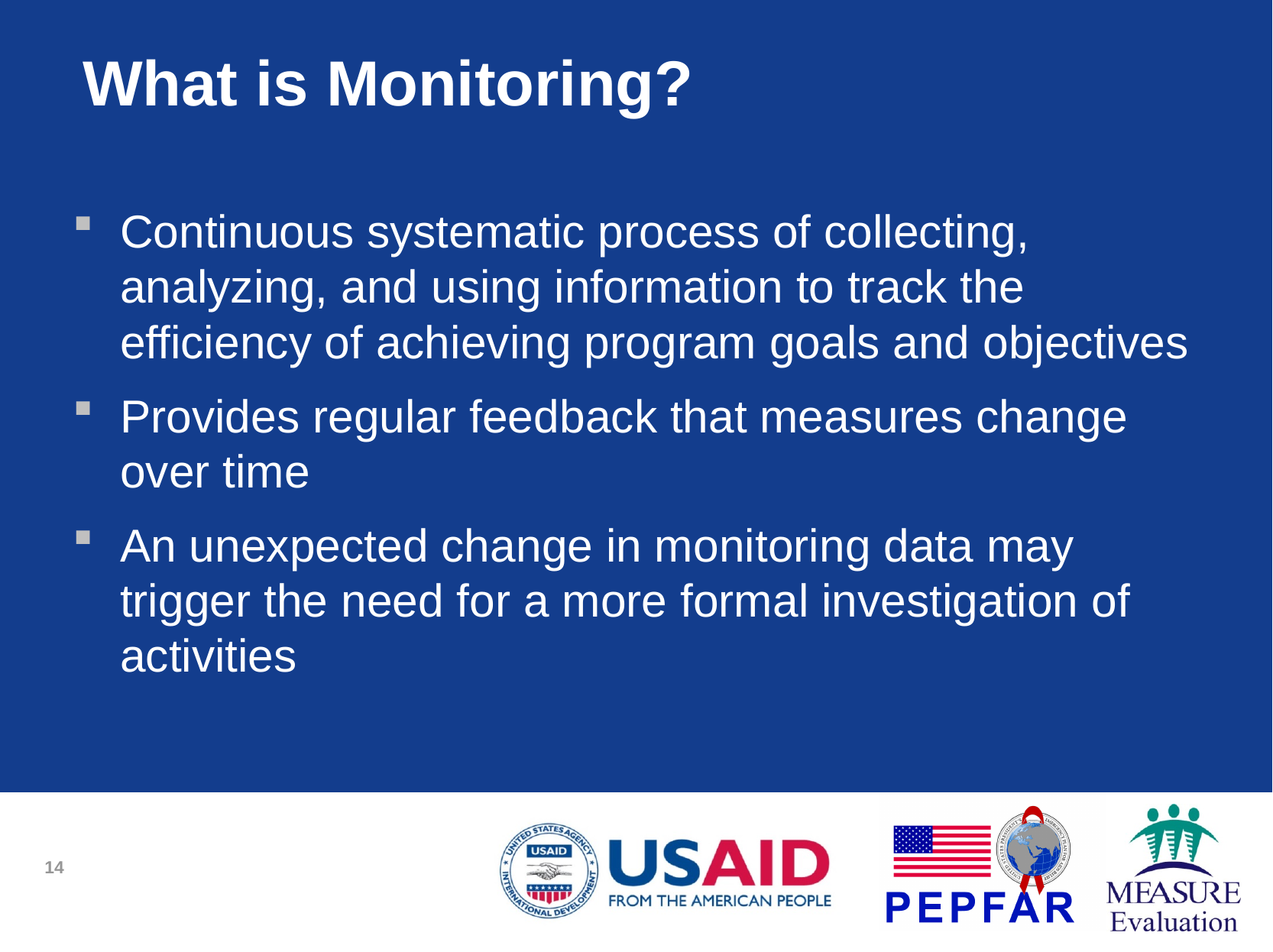

# What is Monitoring?
Continuous systematic process of collecting, analyzing, and using information to track the efficiency of achieving program goals and objectives
Provides regular feedback that measures change over time
An unexpected change in monitoring data may trigger the need for a more formal investigation of activities
14